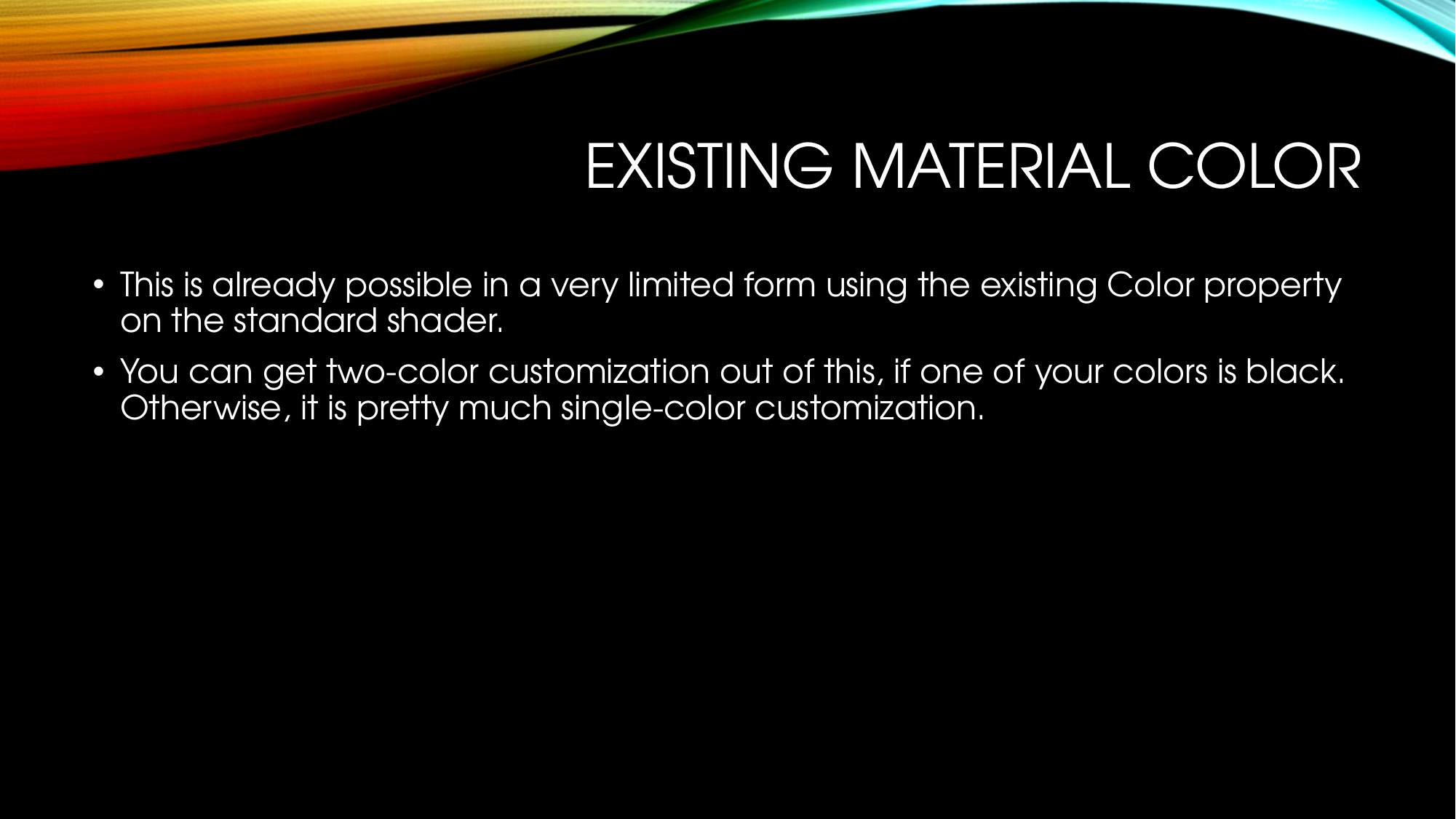

# Existing Material Color
This is already possible in a very limited form using the existing Color property on the standard shader.
You can get two-color customization out of this, if one of your colors is black.  Otherwise, it is pretty much single-color customization.